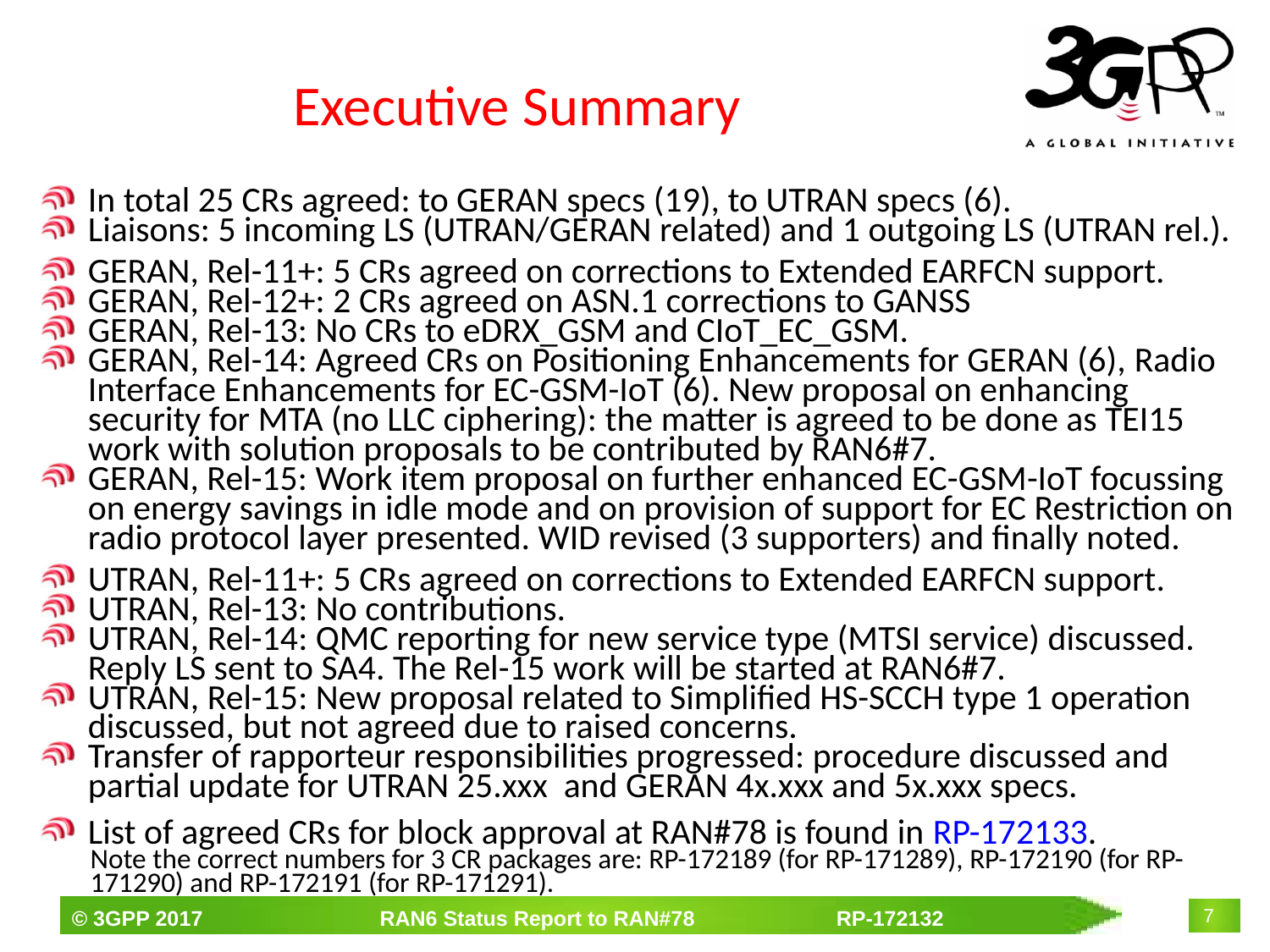

# Executive Summary
In total 25 CRs agreed: to GERAN specs (19), to UTRAN specs (6).
Liaisons: 5 incoming LS (UTRAN/GERAN related) and 1 outgoing LS (UTRAN rel.).

GERAN, Rel-11+: 5 CRs agreed on corrections to Extended EARFCN support.
GERAN, Rel-12+: 2 CRs agreed on ASN.1 corrections to GANSS
GERAN, Rel-13: No CRs to eDRX_GSM and CIoT_EC_GSM.
GERAN, Rel-14: Agreed CRs on Positioning Enhancements for GERAN (6), Radio Interface Enhancements for EC-GSM-IoT (6). New proposal on enhancing security for MTA (no LLC ciphering): the matter is agreed to be done as TEI15 work with solution proposals to be contributed by RAN6#7.
GERAN, Rel-15: Work item proposal on further enhanced EC-GSM-IoT focussing on energy savings in idle mode and on provision of support for EC Restriction on radio protocol layer presented. WID revised (3 supporters) and finally noted.

UTRAN, Rel-11+: 5 CRs agreed on corrections to Extended EARFCN support.
UTRAN, Rel-13: No contributions.
UTRAN, Rel-14: QMC reporting for new service type (MTSI service) discussed. Reply LS sent to SA4. The Rel-15 work will be started at RAN6#7.
UTRAN, Rel-15: New proposal related to Simplified HS-SCCH type 1 operation discussed, but not agreed due to raised concerns.
Transfer of rapporteur responsibilities progressed: procedure discussed and partial update for UTRAN 25.xxx  and GERAN 4x.xxx and 5x.xxx specs.

List of agreed CRs for block approval at RAN#78 is found in RP-172133.
Note the correct numbers for 3 CR packages are: RP-172189 (for RP-171289), RP-172190 (for RP-171290) and RP-172191 (for RP-171291).